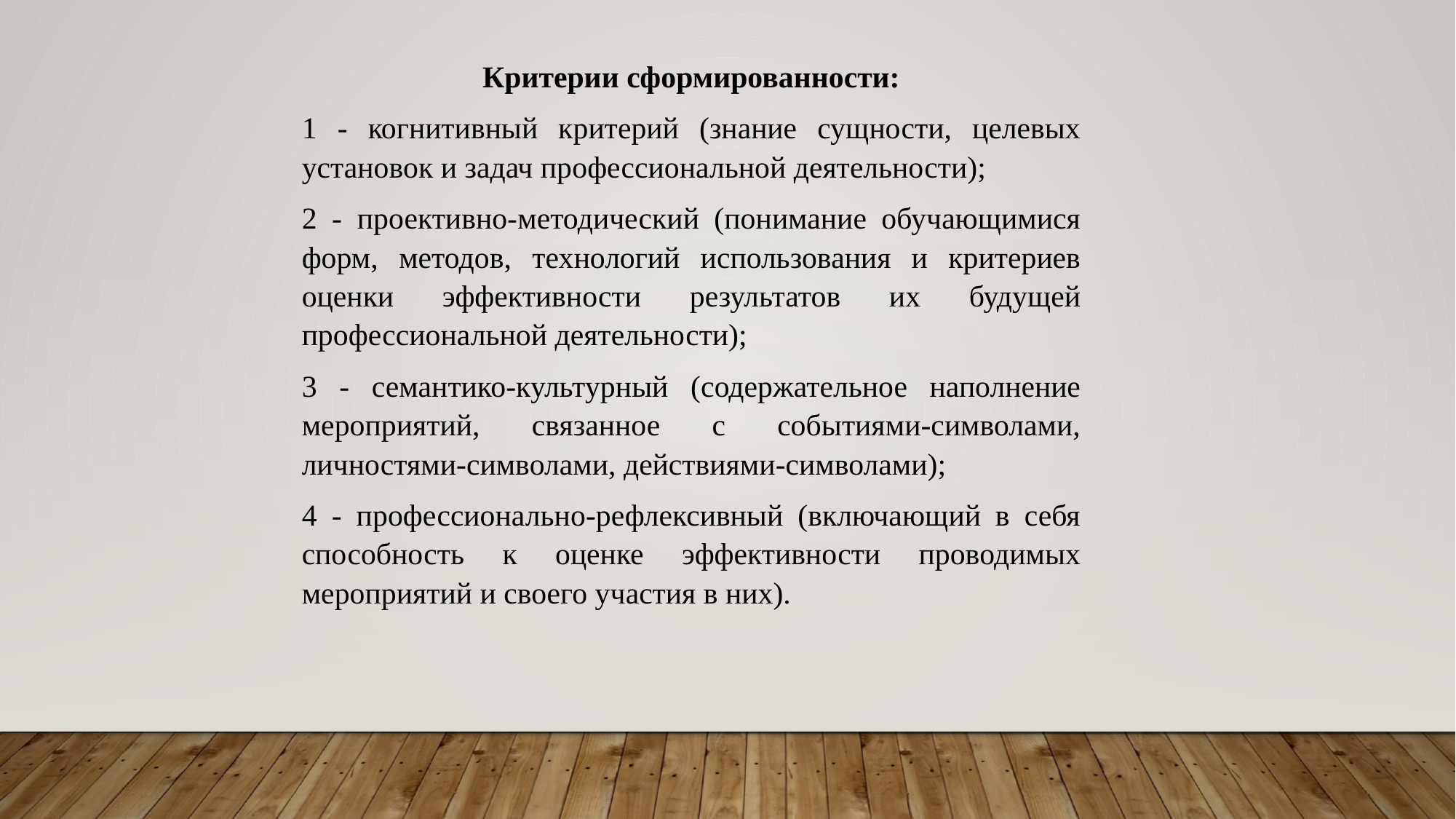

Критерии сформированности:
1 - когнитивный критерий (знание сущности, целевых установок и задач профессиональной деятельности);
2 - проективно-методический (понимание обучающимися форм, методов, технологий использования и критериев оценки эффективности результатов их будущей профессиональной деятельности);
3 - семантико-культурный (содержательное наполнение мероприятий, связанное с событиями-символами, личностями-символами, действиями-символами);
4 - профессионально-рефлексивный (включающий в себя способность к оценке эффективности проводимых мероприятий и своего участия в них).